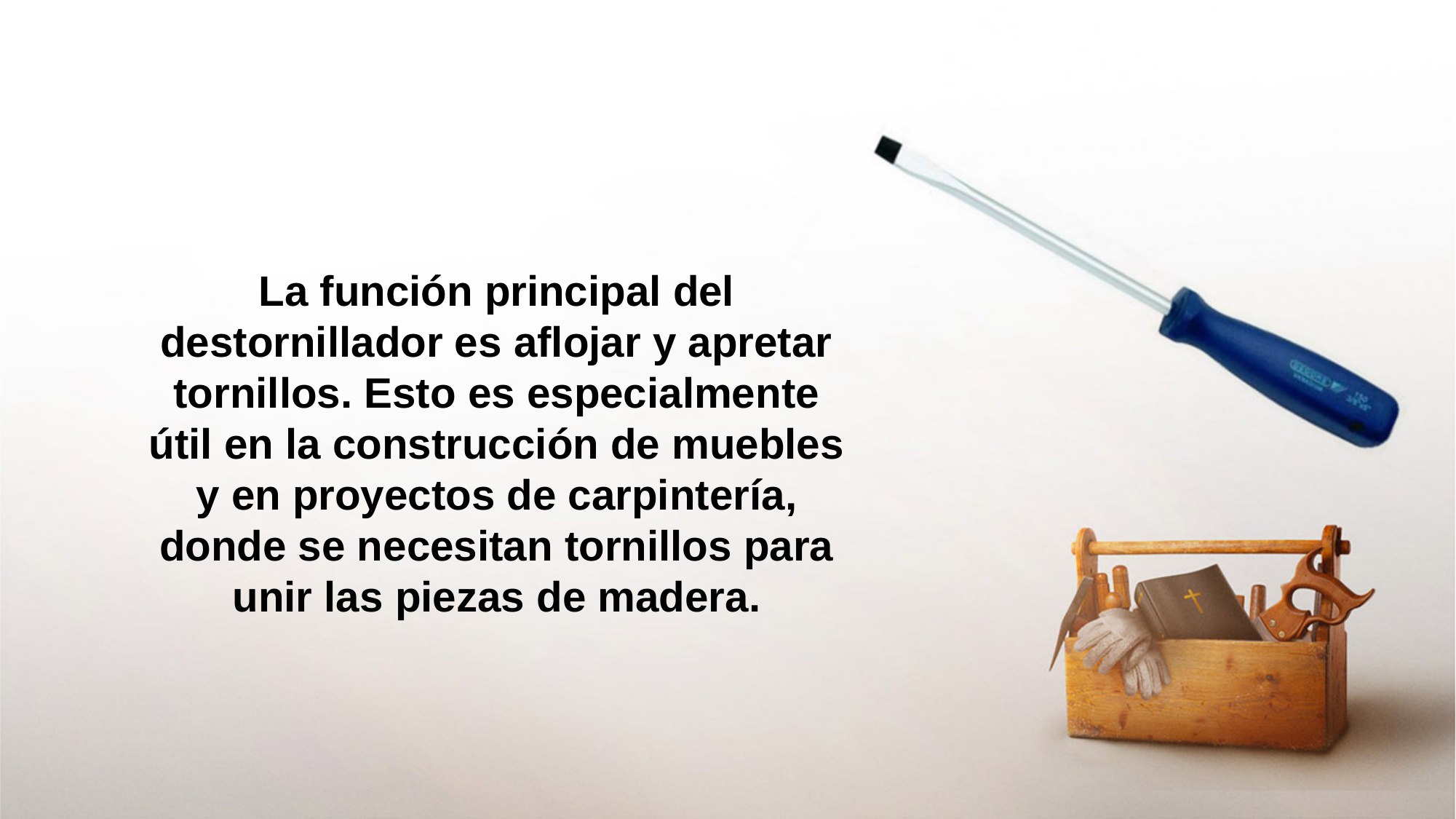

La función principal del destornillador es aflojar y apretar tornillos. Esto es especialmente útil en la construcción de muebles y en proyectos de carpintería, donde se necesitan tornillos para unir las piezas de madera.